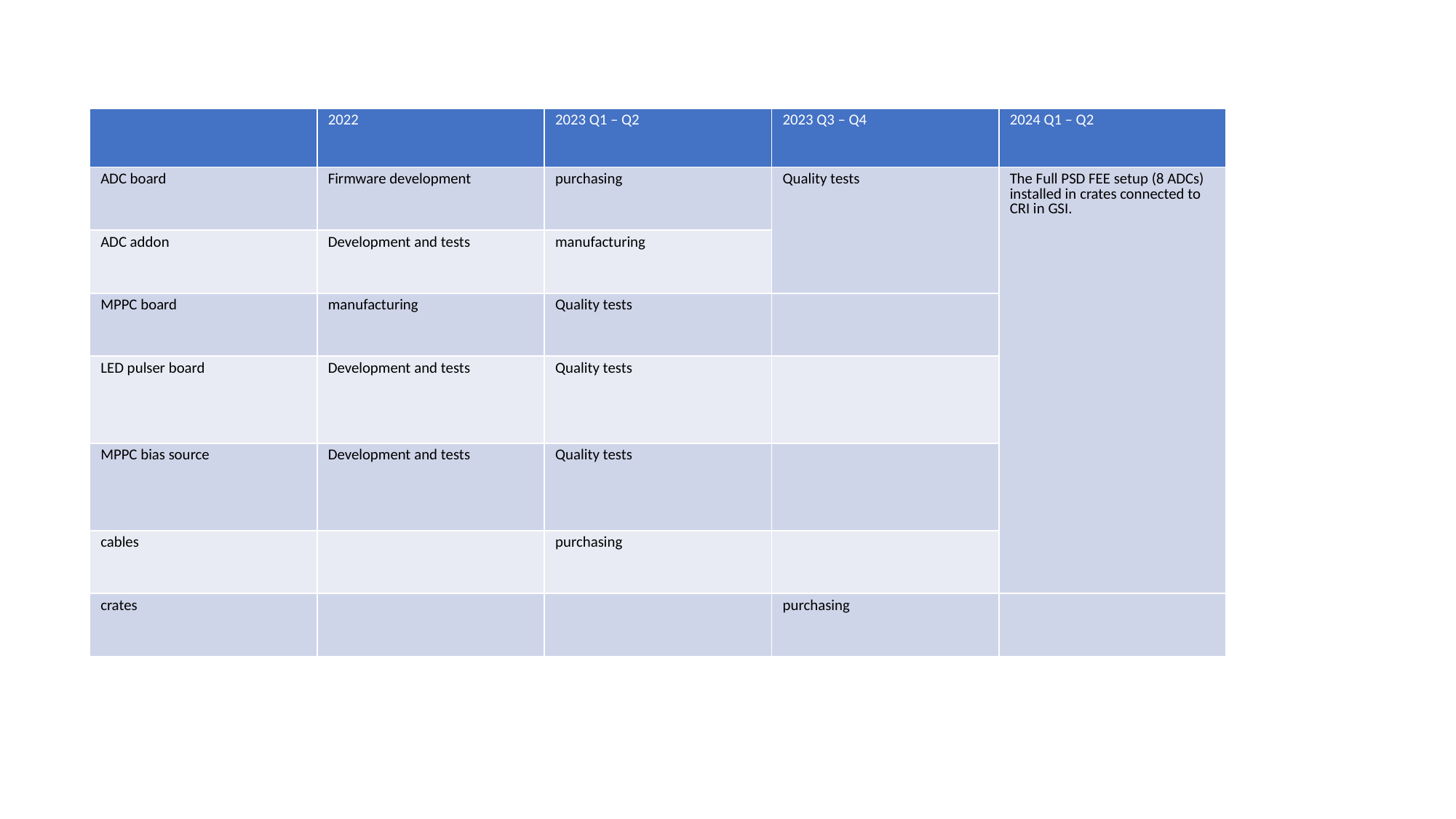

|  | 2022 | 2023 Q1 – Q2 | 2023 Q3 – Q4 | 2024 Q1 – Q2 |
| --- | --- | --- | --- | --- |
| ADC board | Firmware development | purchasing | Quality tests | The Full PSD FEE setup (8 ADCs) installed in crates connected to CRI in GSI. |
| ADC addon | Development and tests | manufacturing |  |  |
| MPPC board | manufacturing | Quality tests |  |  |
| LED pulser board | Development and tests | Quality tests |  |  |
| MPPC bias source | Development and tests | Quality tests |  |  |
| cables |  | purchasing |  |  |
| crates |  |  | purchasing |  |